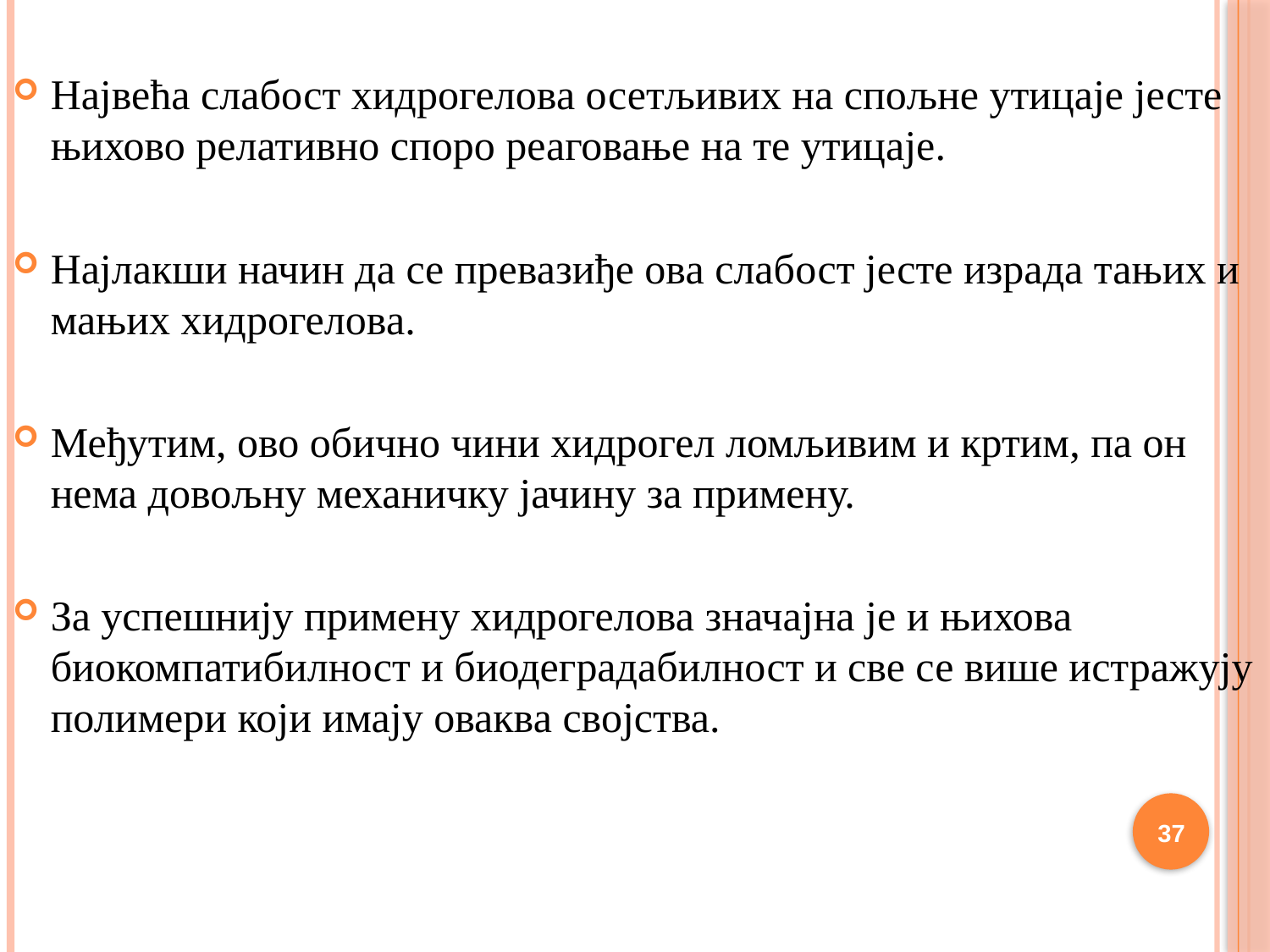

Највећа слабост хидрогелова осетљивих на спољне утицаје јесте њихово релативно споро реаговање на те утицаје.

Најлакши начин да се превазиђе ова слабост јесте израда тањих и мањих хидрогелова.

Међутим, ово обично чини хидрогел ломљивим и кртим, па он нема довољну механичку јачину за примену.

За успешнију примену хидрогелова значајна је и њихова биокомпатибилност и биодеградабилност и све се више истражују полимери који имају оваква својства.

37